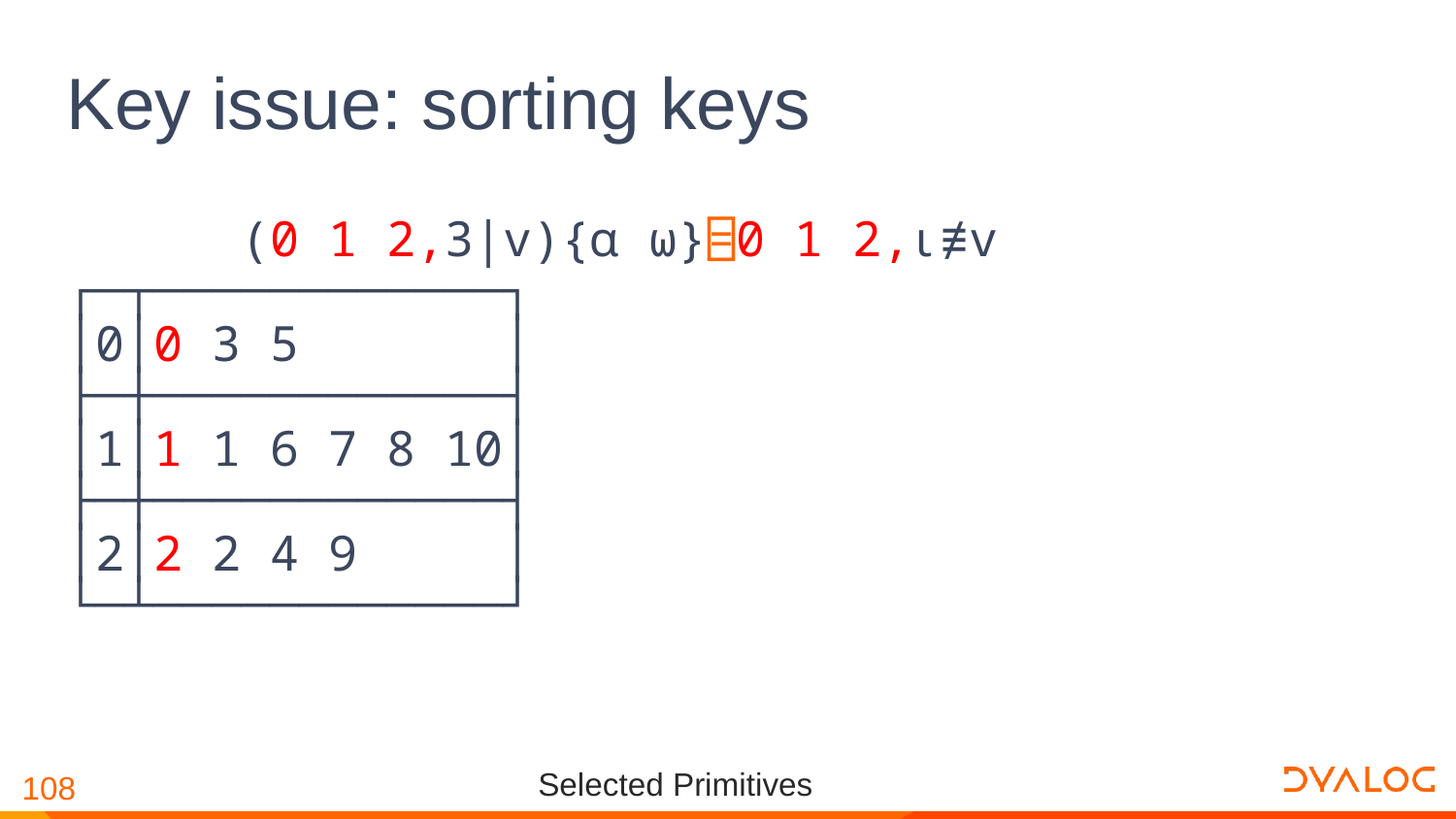

# Key issue: sorting keys
      (0 1 2,3|v){⍺ ⍵}⌸0 1 2,⍳≢v
┌─┬────────────┐
│0│0 3 5       │
├─┼────────────┤
│1│1 1 6 7 8 10│
├─┼────────────┤
│2│2 2 4 9     │
└─┴────────────┘